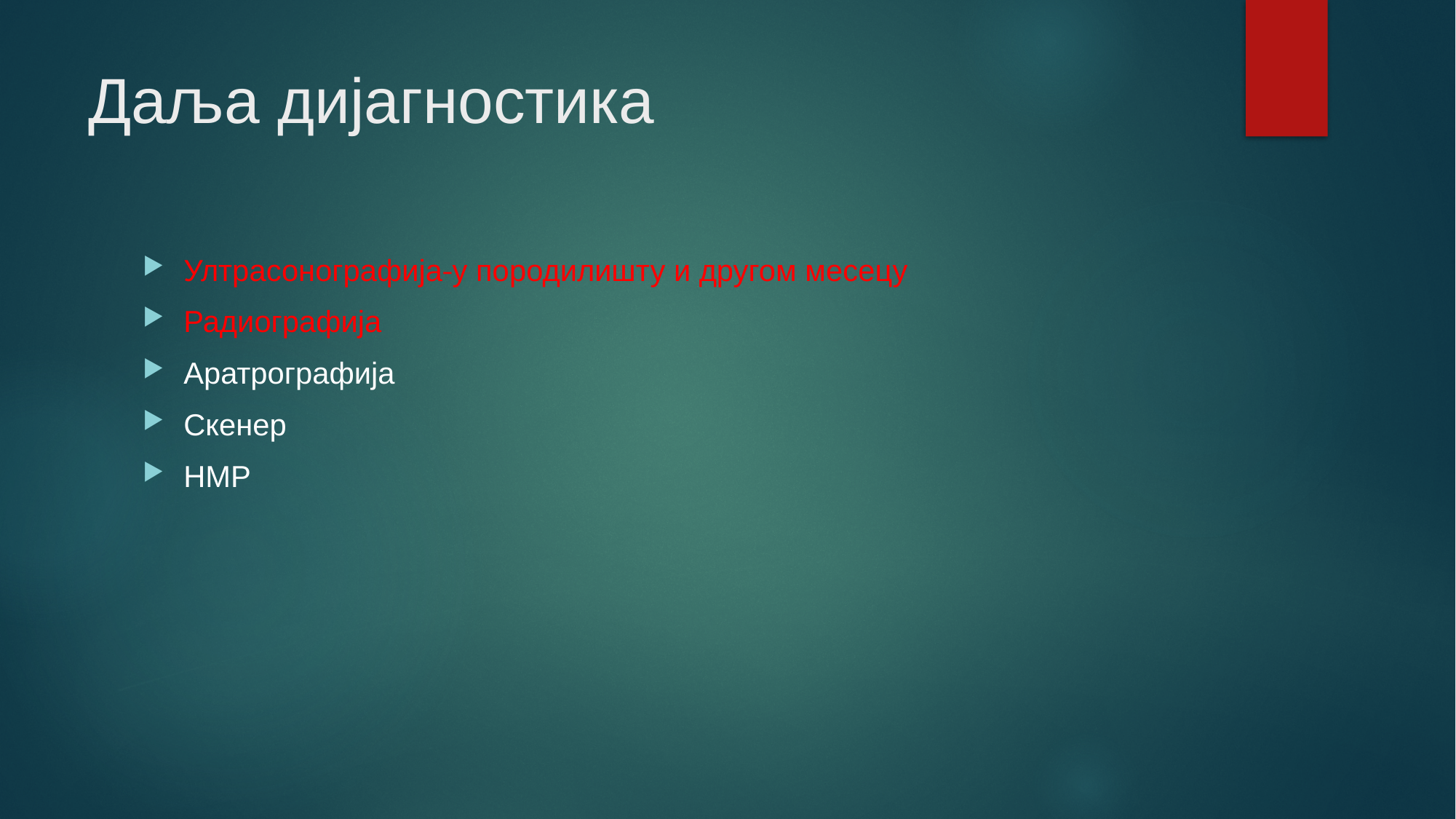

# Даља дијагностика
Ултрасонографија-у породилишту и другом месецу
Радиографија
Аратрографија
Скенер
НМР